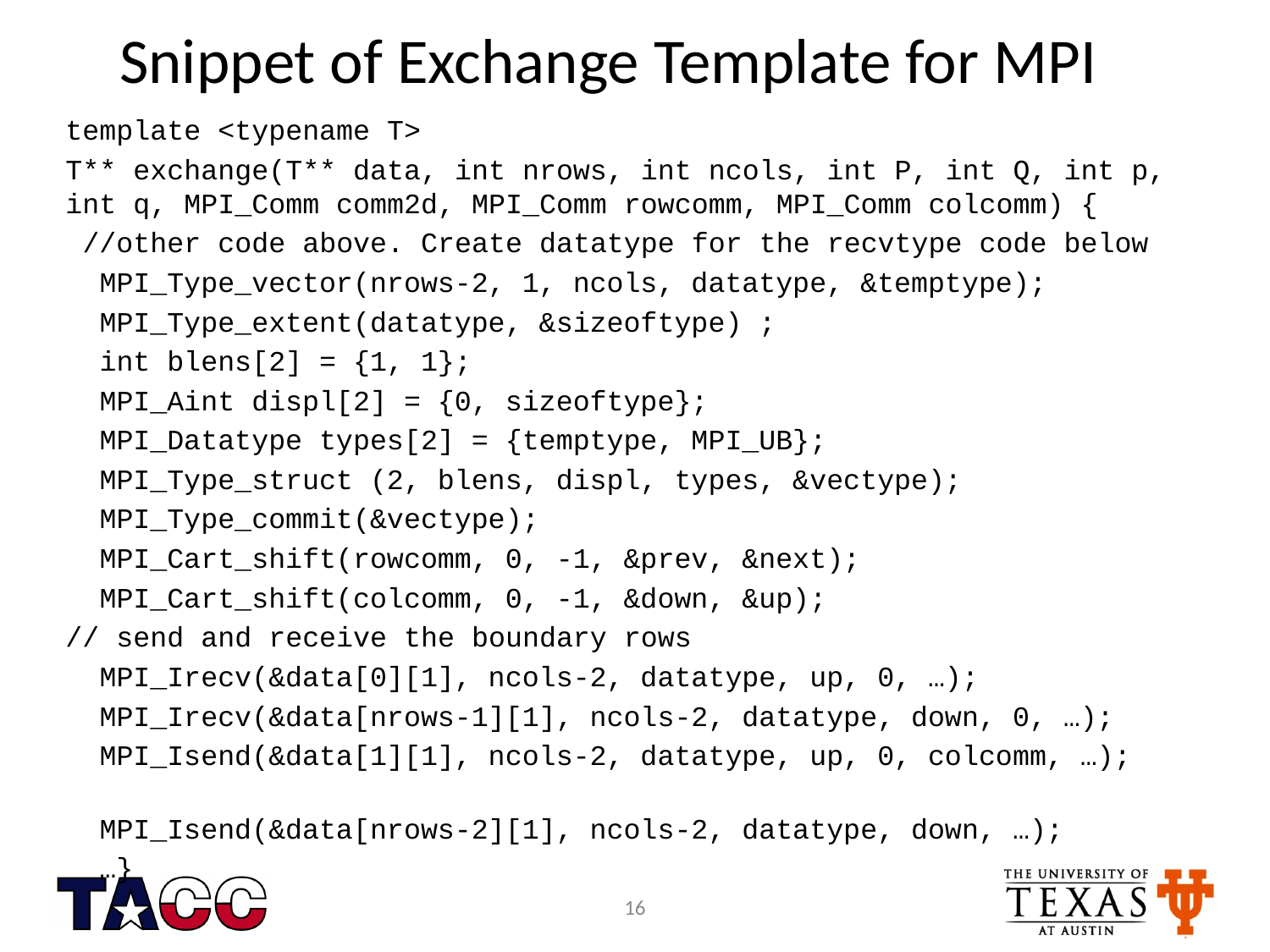

# Snippet of Exchange Template for MPI
template <typename T>
T** exchange(T** data, int nrows, int ncols, int P, int Q, int p, int q, MPI_Comm comm2d, MPI_Comm rowcomm, MPI_Comm colcomm) {
 //other code above. Create datatype for the recvtype code below
  MPI_Type_vector(nrows-2, 1, ncols, datatype, &temptype);
  MPI_Type_extent(datatype, &sizeoftype) ;
  int blens[2] = {1, 1};
  MPI_Aint displ[2] = {0, sizeoftype};
  MPI_Datatype types[2] = {temptype, MPI_UB};
  MPI_Type_struct (2, blens, displ, types, &vectype);
  MPI_Type_commit(&vectype);
  MPI_Cart_shift(rowcomm, 0, -1, &prev, &next);
  MPI_Cart_shift(colcomm, 0, -1, &down, &up);
// send and receive the boundary rows
  MPI_Irecv(&data[0][1], ncols-2, datatype, up, 0, …);
  MPI_Irecv(&data[nrows-1][1], ncols-2, datatype, down, 0, …);
  MPI_Isend(&data[1][1], ncols-2, datatype, up, 0, colcomm, …);
  MPI_Isend(&data[nrows-2][1], ncols-2, datatype, down, …);
  …}
16